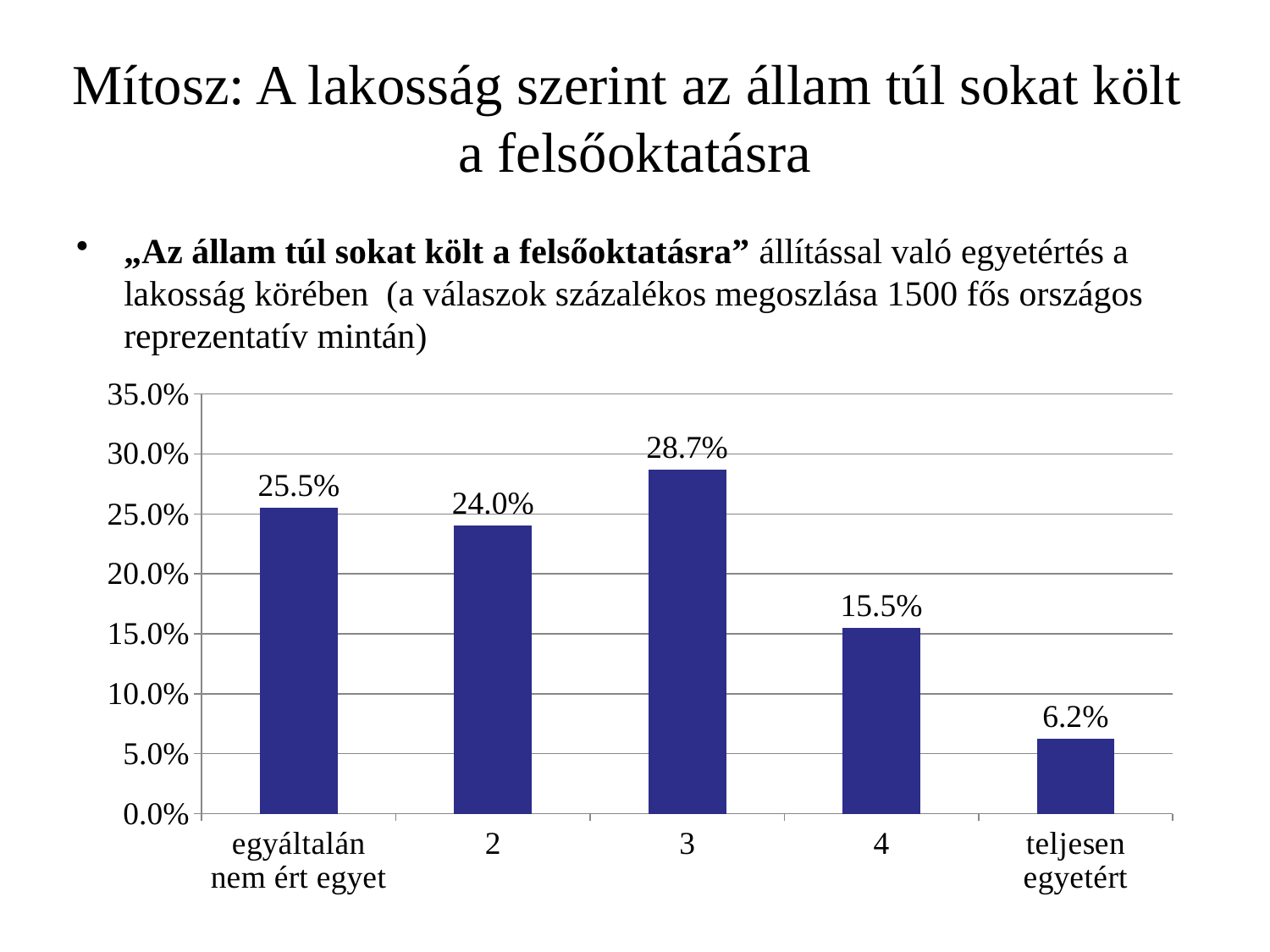

# Mítosz: A lakosság szerint az állam túl sokat költ a felsőoktatásra
„Az állam túl sokat költ a felsőoktatásra” állítással való egyetértés a lakosság körében  (a válaszok százalékos megoszlása 1500 fős országos reprezentatív mintán)

### Chart

| Category |  |
|---|---|
| egyáltalán nem ért egyet | 0.25538020086083235 |
| 2 | 0.24031563845050222 |
| 3 | 0.28694404591104744 |
| 4 | 0.15494978479196572 |
| teljesen egyetért | 0.0624103299856528 |